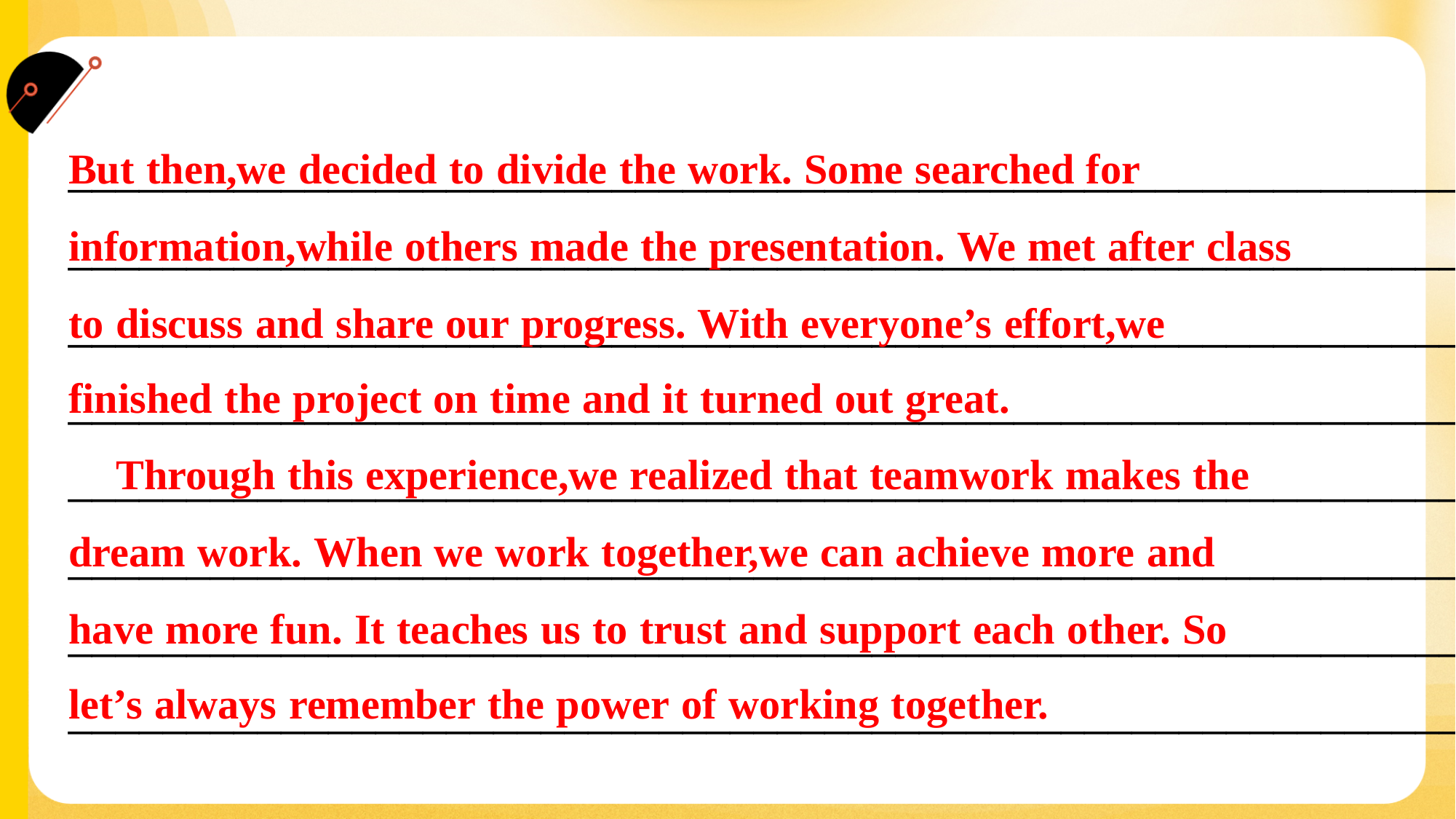

But then,we decided to divide the work. Some searched for
information,while others made the presentation. We met after class
to discuss and share our progress. With everyone’s effort,we
finished the project on time and it turned out great.
______________________________________________________________
______________________________________________________________
______________________________________________________________
______________________________________________________________
______________________________________________________________
______________________________________________________________
______________________________________________________________
______________________________________________________________

    Through this experience,we realized that teamwork makes the
dream work. When we work together,we can achieve more and
have more fun. It teaches us to trust and support each other. So
let’s always remember the power of working together.